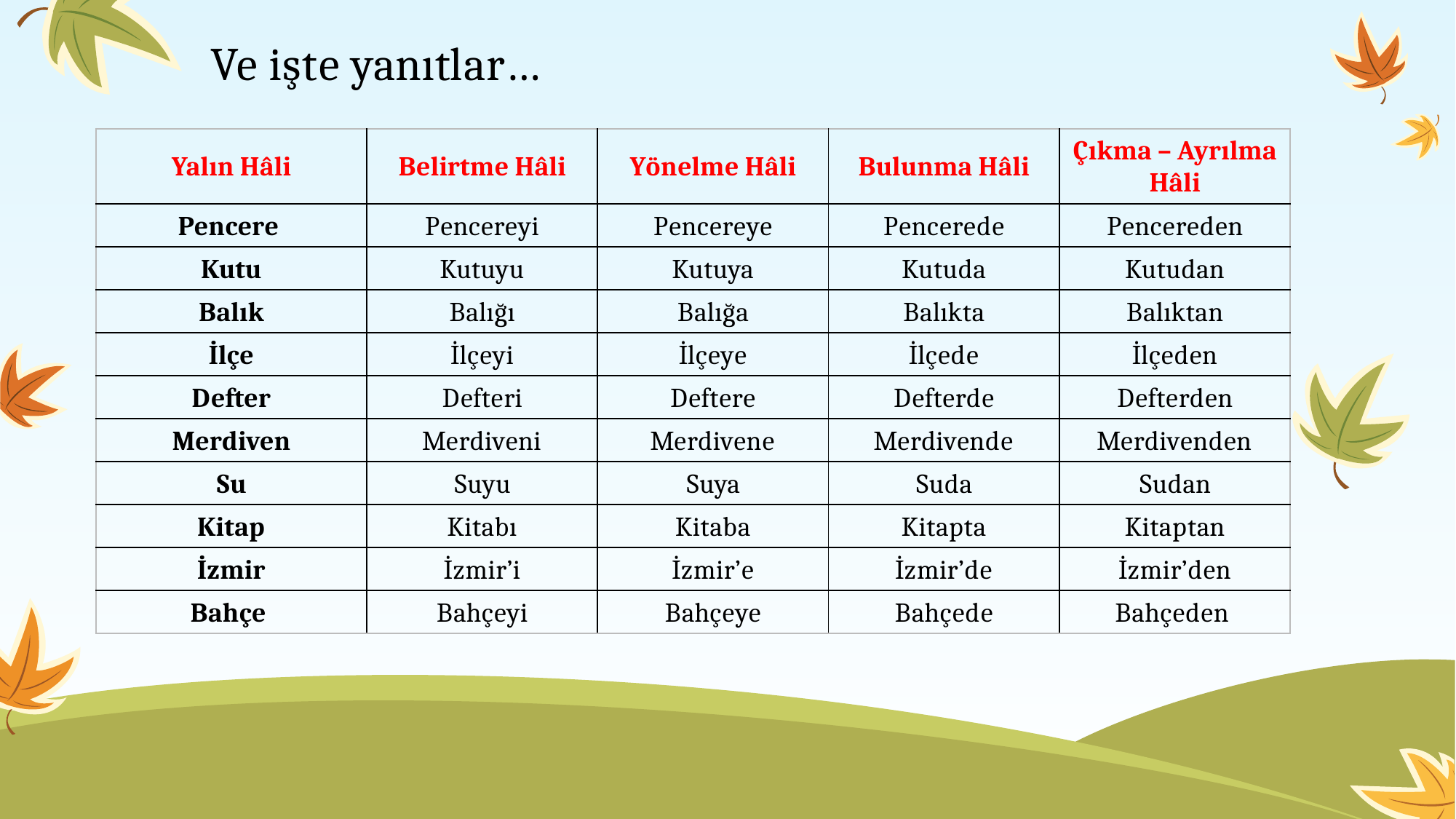

# Ve işte yanıtlar…
| Yalın Hâli | Belirtme Hâli | Yönelme Hâli | Bulunma Hâli | Çıkma – Ayrılma Hâli |
| --- | --- | --- | --- | --- |
| Pencere | Pencereyi | Pencereye | Pencerede | Pencereden |
| Kutu | Kutuyu | Kutuya | Kutuda | Kutudan |
| Balık | Balığı | Balığa | Balıkta | Balıktan |
| İlçe | İlçeyi | İlçeye | İlçede | İlçeden |
| Defter | Defteri | Deftere | Defterde | Defterden |
| Merdiven | Merdiveni | Merdivene | Merdivende | Merdivenden |
| Su | Suyu | Suya | Suda | Sudan |
| Kitap | Kitabı | Kitaba | Kitapta | Kitaptan |
| İzmir | İzmir’i | İzmir’e | İzmir’de | İzmir’den |
| Bahçe | Bahçeyi | Bahçeye | Bahçede | Bahçeden |